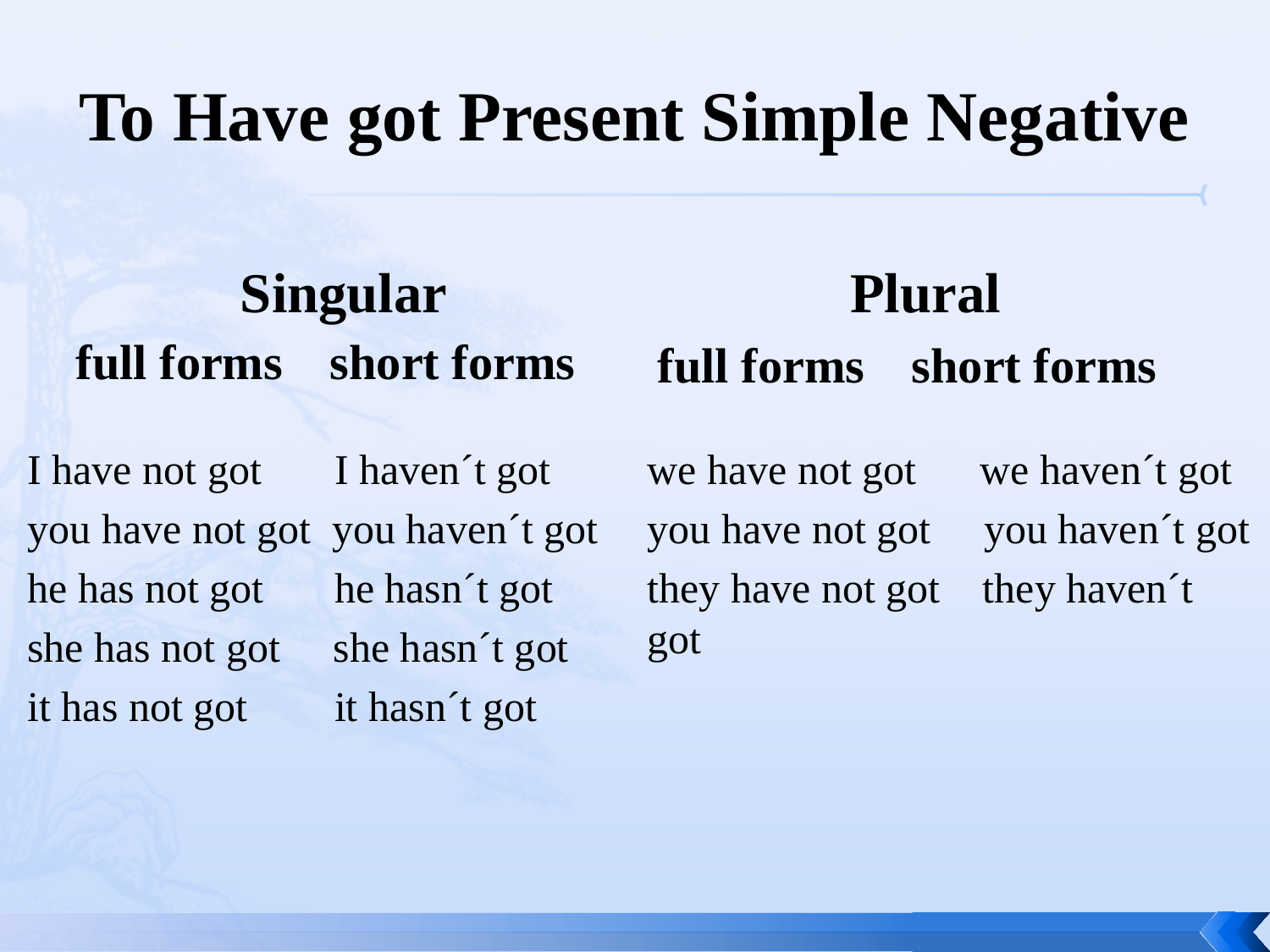

# To Have got Present Simple Negative
Singular
full forms	short forms
Plural
full forms	short forms
I have not got	     I haven´t got
you have not got  you haven´t got
he has not got 	     he hasn´t got
she has not got     she hasn´t got
it has not got 	     it hasn´t got
we have not got      we haven´t got
you have not got     you haven´t got
they have not got    they haven´t got